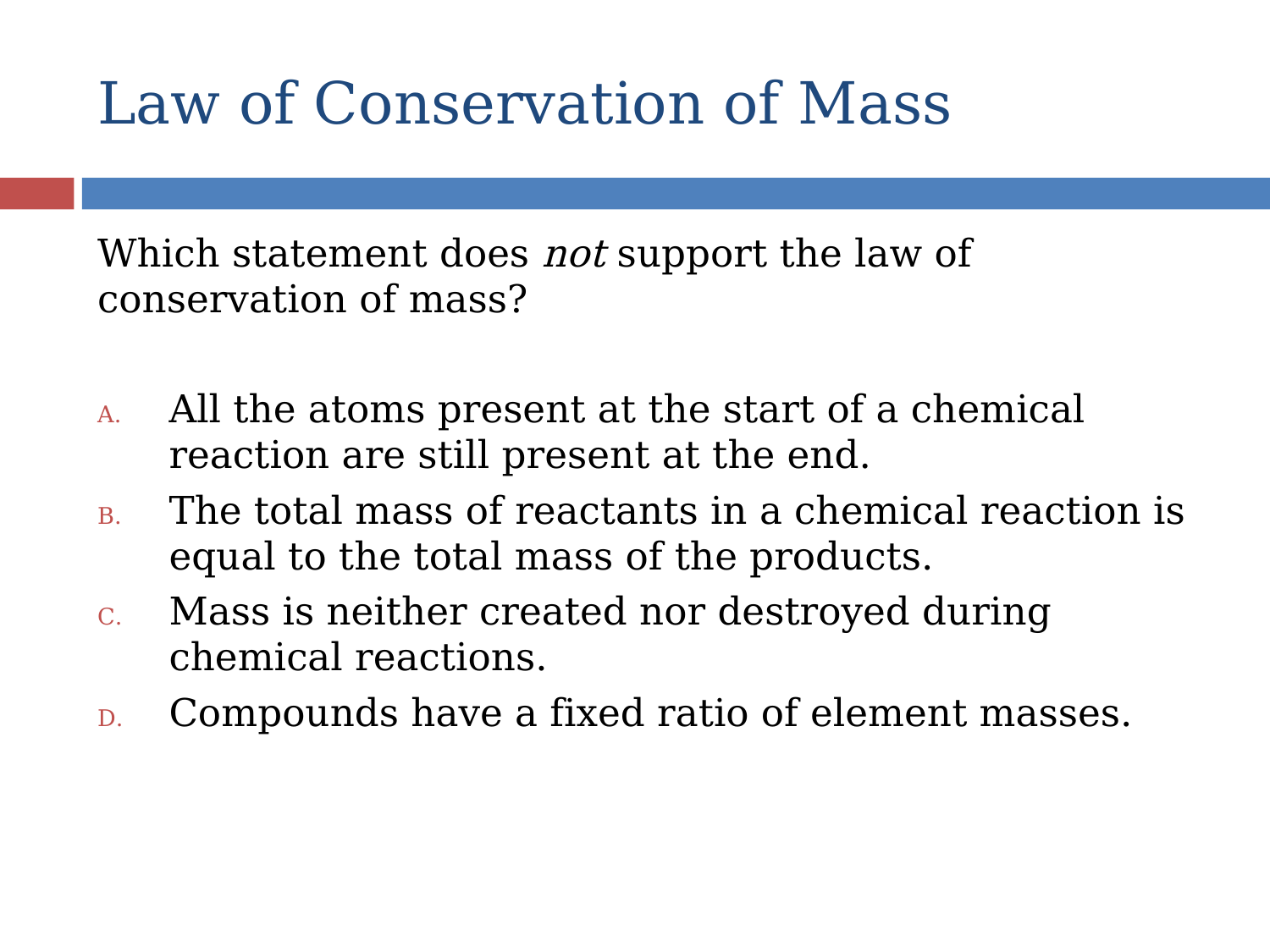

# Law of Conservation of Mass
Which statement does not support the law of conservation of mass?

All the atoms present at the start of a chemical reaction are still present at the end.
The total mass of reactants in a chemical reaction is equal to the total mass of the products.
Mass is neither created nor destroyed during chemical reactions.
Compounds have a fixed ratio of element masses.